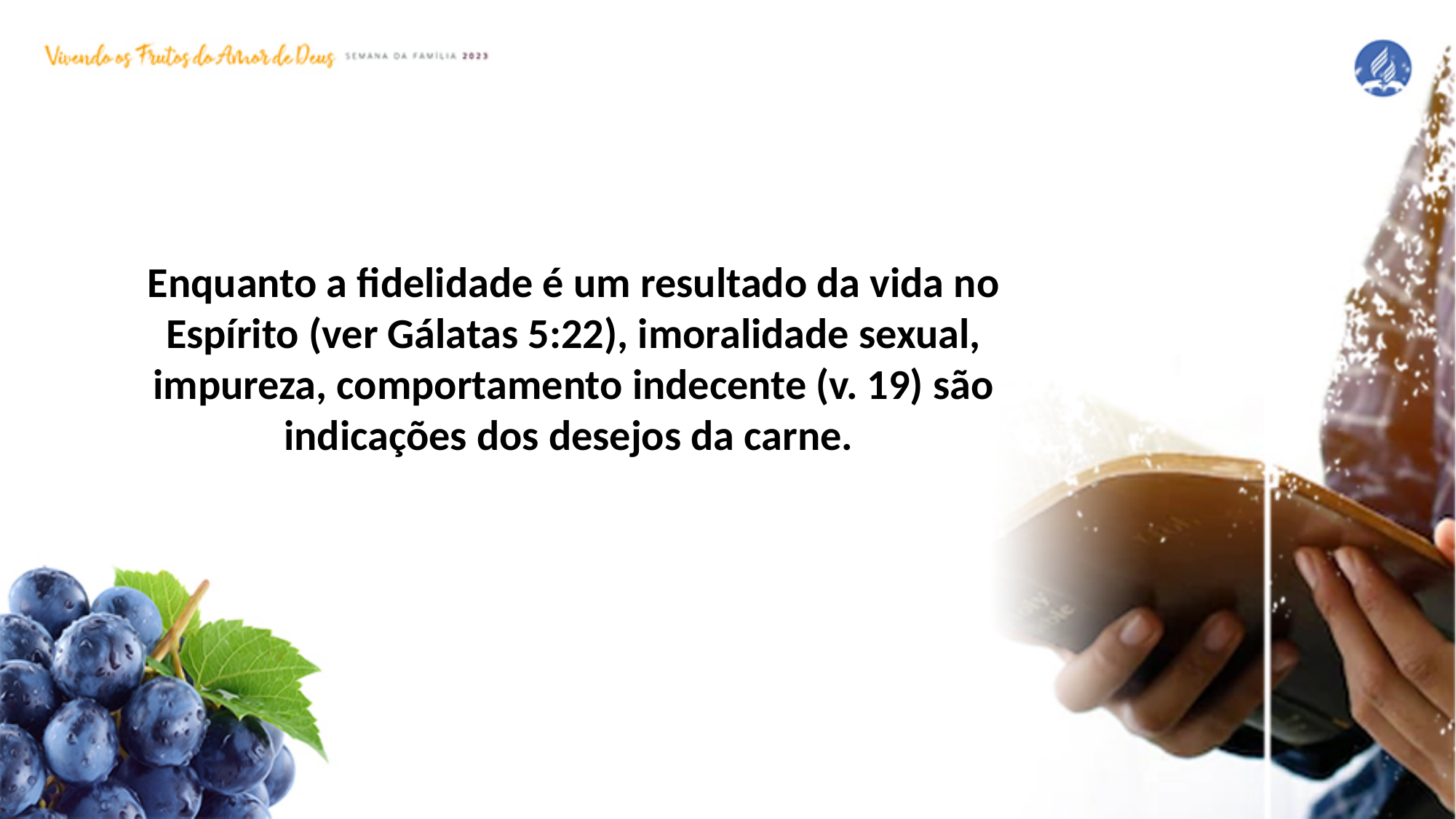

Enquanto a fidelidade é um resultado da vida no Espírito (ver Gálatas 5:22), imoralidade sexual, impureza, comportamento indecente (v. 19) são indicações dos desejos da carne.